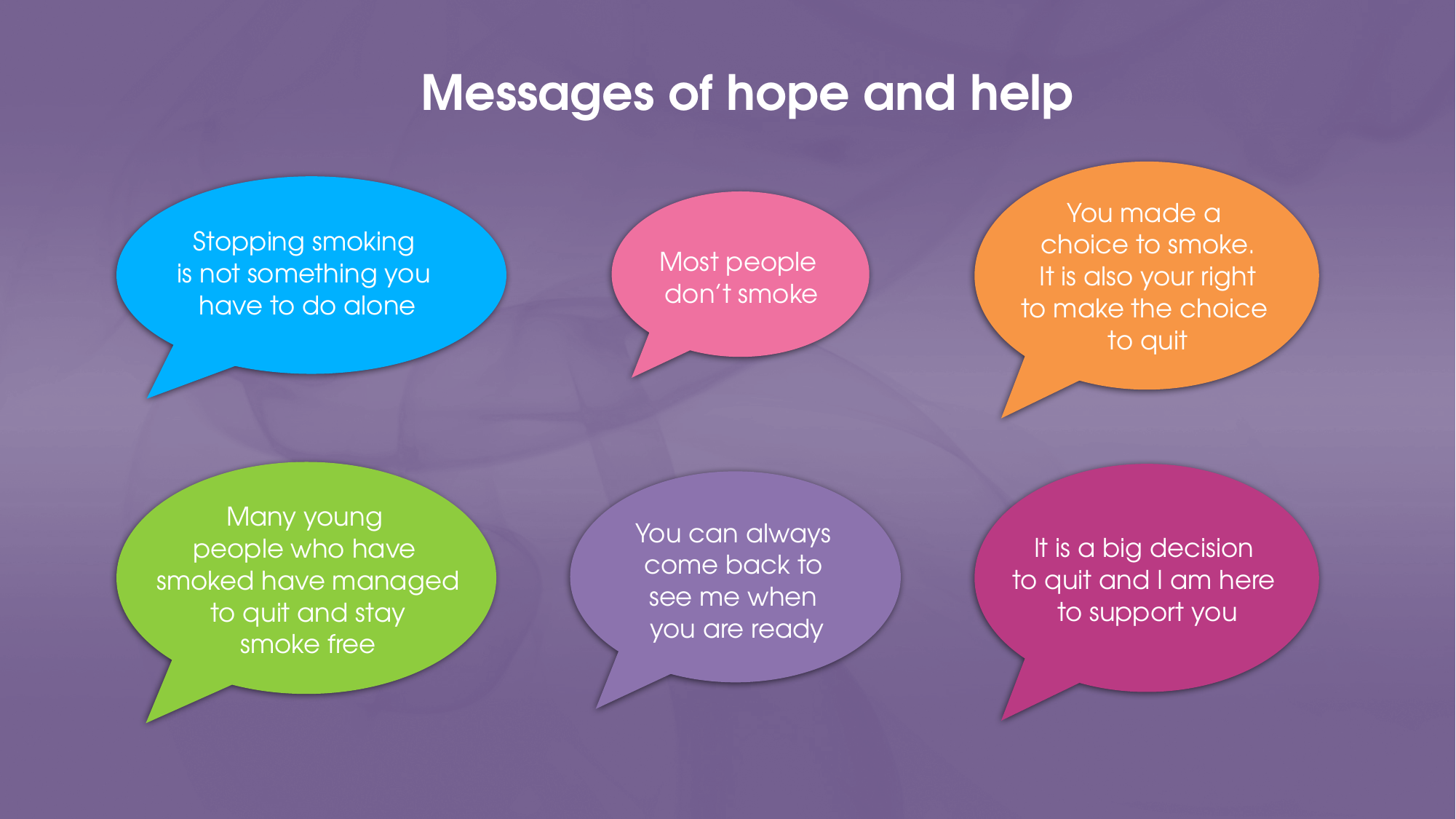

# Messages of hope and help
You made a
choice to smoke.
 It is also your right
to make the choice
to quit

Stopping smoking
is not something you
have to do alone

Most people
don’t smoke

Many young
people who have
smoked have managed
 to quit and stay
smoke free

It is a big decision
to quit and I am here
to support you

You can always
come back to
see me when
you are ready